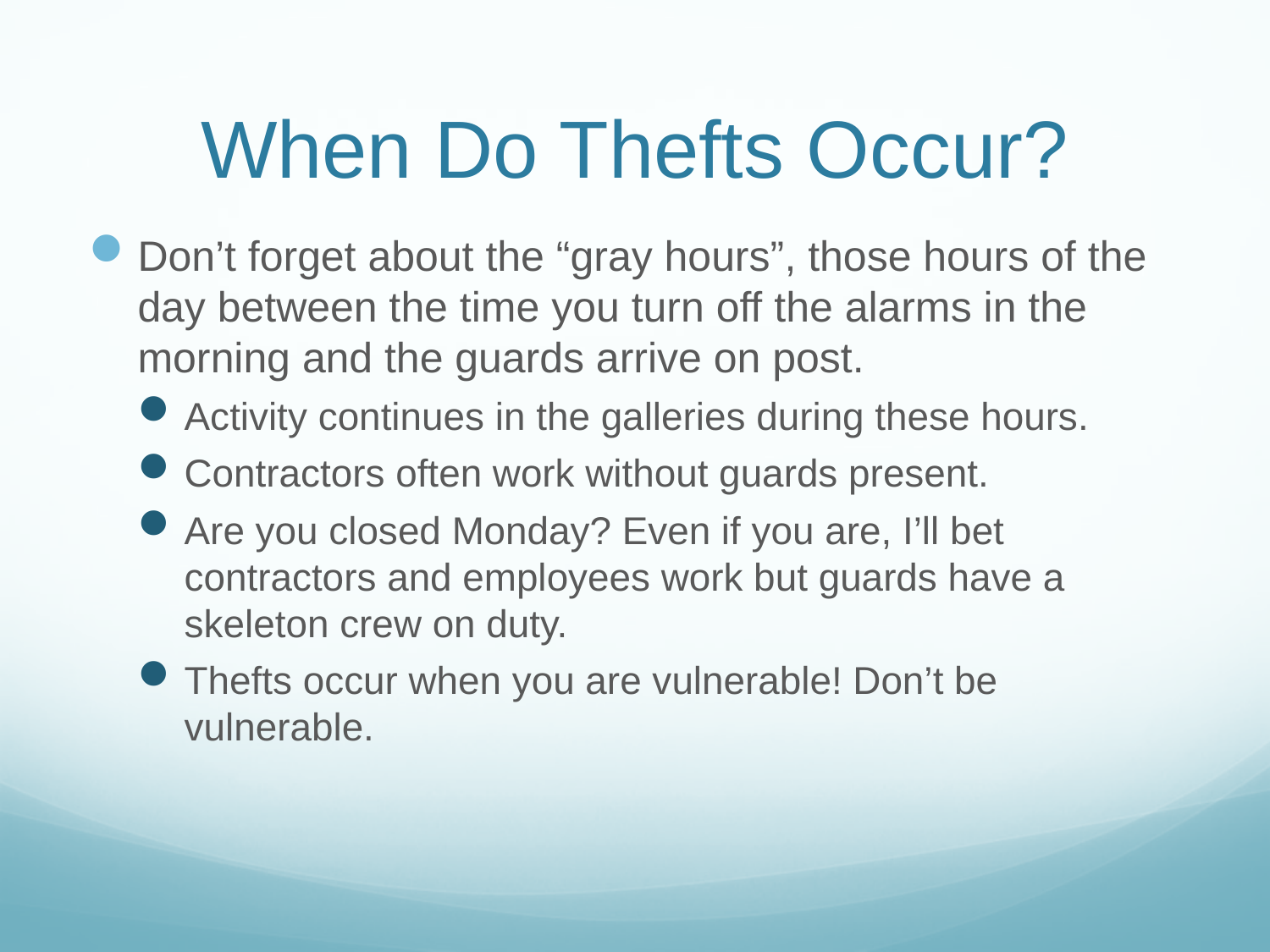

# When Do Thefts Occur?
Don’t forget about the “gray hours”, those hours of the day between the time you turn off the alarms in the morning and the guards arrive on post.
Activity continues in the galleries during these hours.
Contractors often work without guards present.
Are you closed Monday? Even if you are, I’ll bet contractors and employees work but guards have a skeleton crew on duty.
Thefts occur when you are vulnerable! Don’t be vulnerable.